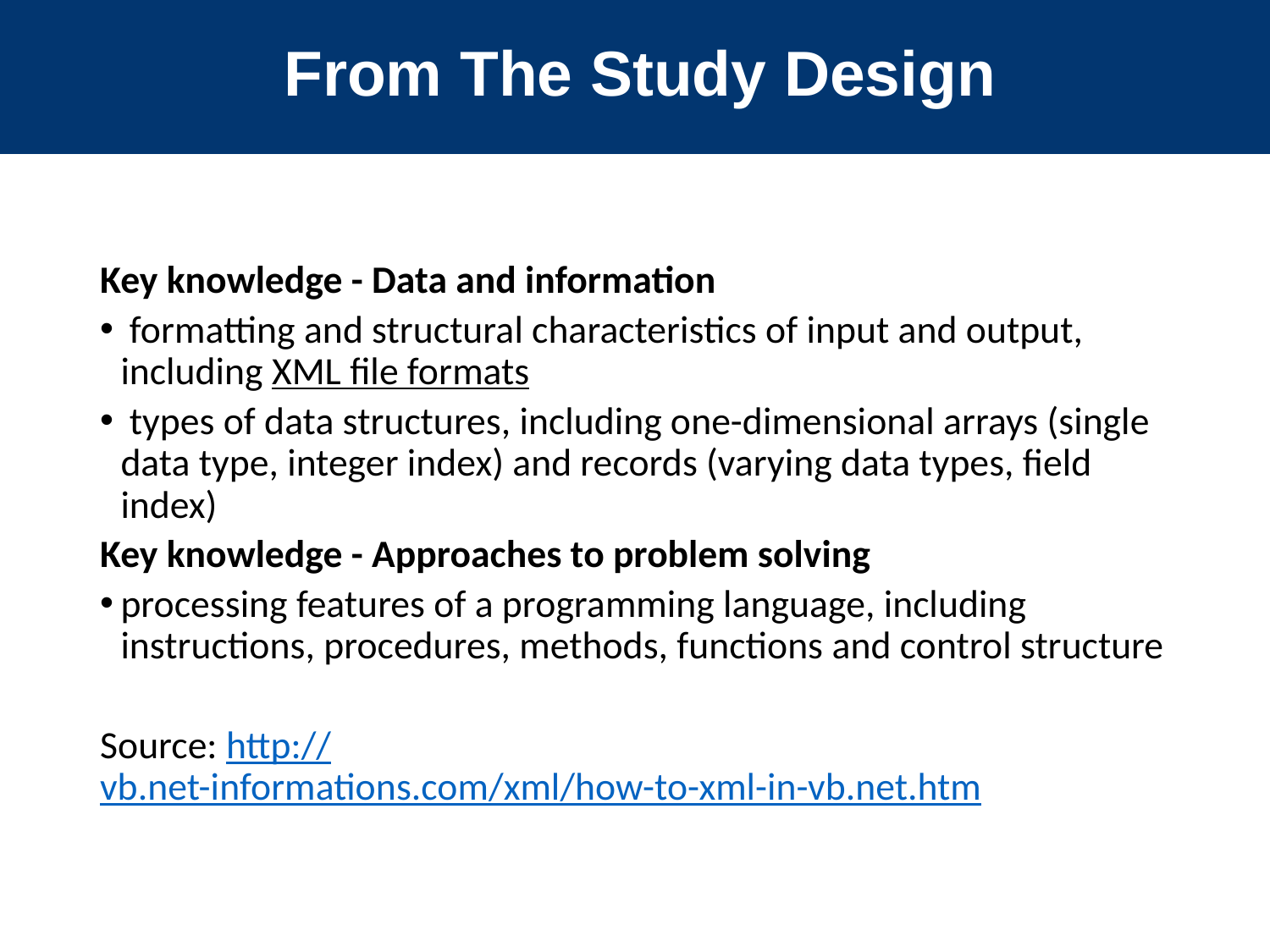

From The Study Design
Key knowledge - Data and information
 formatting and structural characteristics of input and output, including XML file formats
 types of data structures, including one-dimensional arrays (single data type, integer index) and records (varying data types, field index)
Key knowledge - Approaches to problem solving
processing features of a programming language, including instructions, procedures, methods, functions and control structure

Source: http://vb.net-informations.com/xml/how-to-xml-in-vb.net.htm